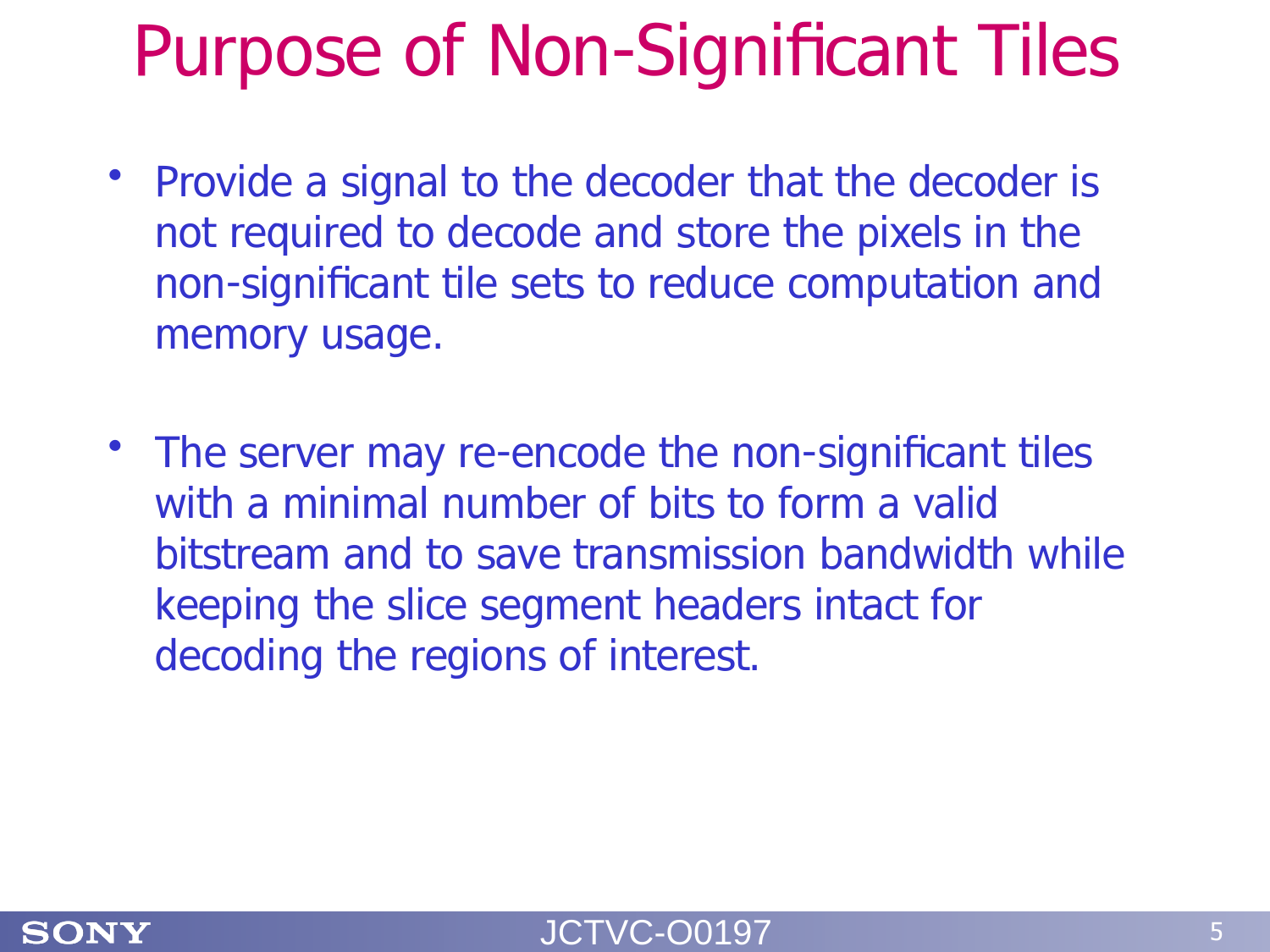

# Purpose of Non-Significant Tiles
Provide a signal to the decoder that the decoder is not required to decode and store the pixels in the non-significant tile sets to reduce computation and memory usage.

The server may re-encode the non-significant tiles with a minimal number of bits to form a valid bitstream and to save transmission bandwidth while keeping the slice segment headers intact for decoding the regions of interest.

JCTVC-O0197
5